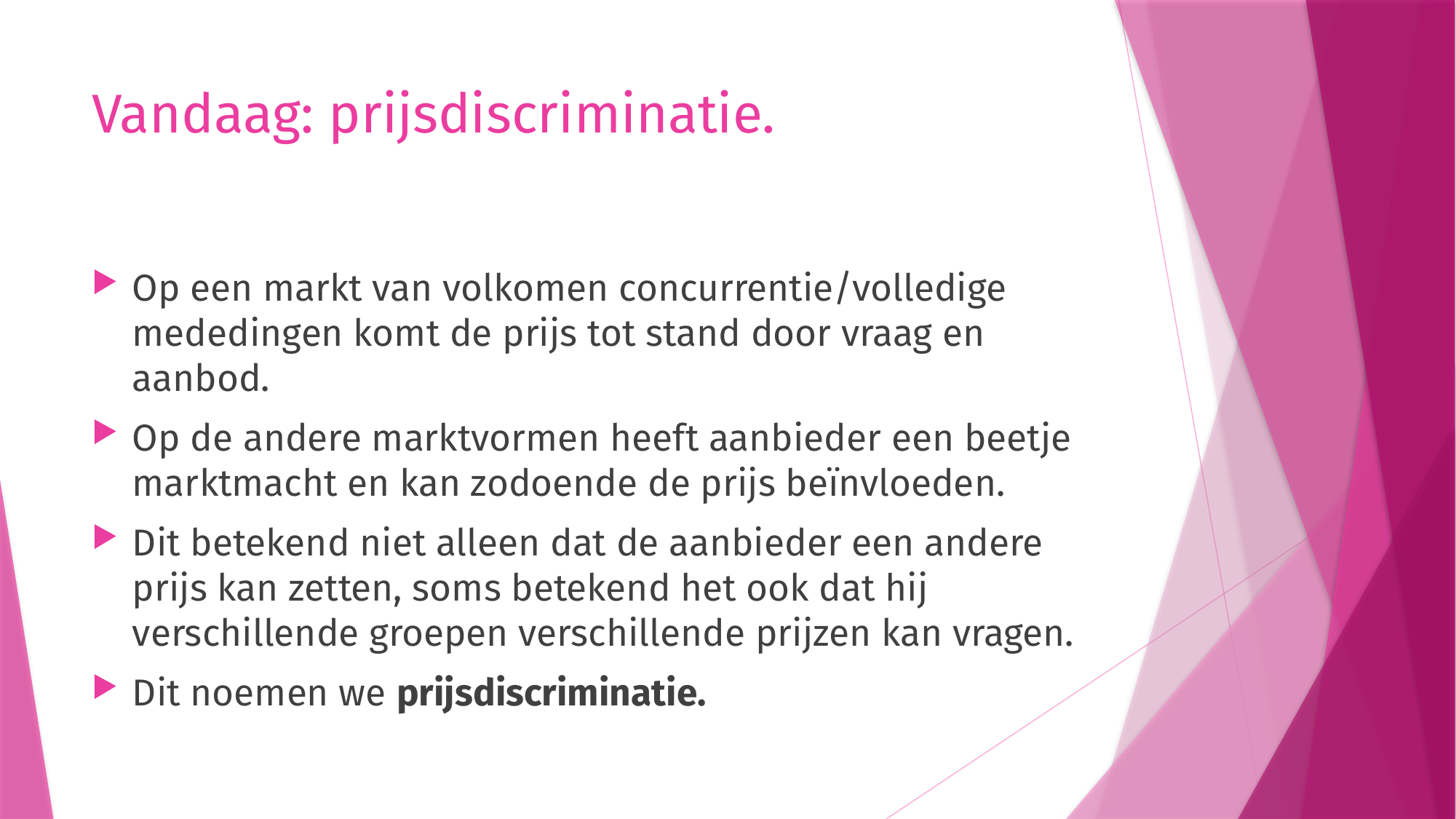

# Vandaag: prijsdiscriminatie.
Op een markt van volkomen concurrentie/volledige mededingen komt de prijs tot stand door vraag en aanbod.
Op de andere marktvormen heeft aanbieder een beetje marktmacht en kan zodoende de prijs beïnvloeden.
Dit betekend niet alleen dat de aanbieder een andere prijs kan zetten, soms betekend het ook dat hij verschillende groepen verschillende prijzen kan vragen.
Dit noemen we prijsdiscriminatie.